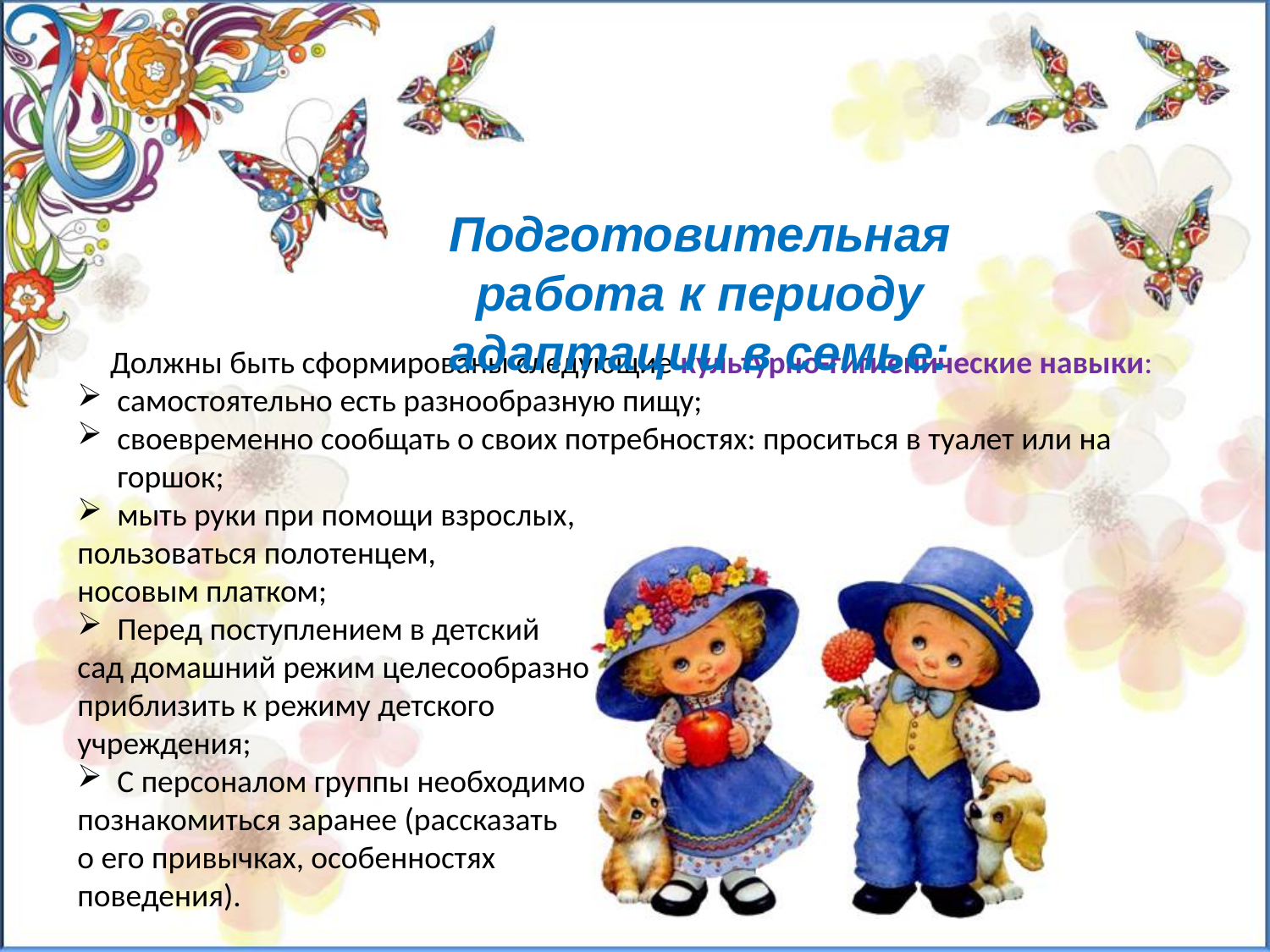

Подготовительная работа к периоду адаптации в семье:
Должны быть сформированы следующие культурно-гигиенические навыки:
самостоятельно есть разнообразную пищу;
своевременно сообщать о своих потребностях: проситься в туалет или на горшок;
мыть руки при помощи взрослых,
пользоваться полотенцем,
носовым платком;
Перед поступлением в детский
сад домашний режим целесообразно
приблизить к режиму детского
учреждения;
С персоналом группы необходимо
познакомиться заранее (рассказать
о его привычках, особенностях
поведения).